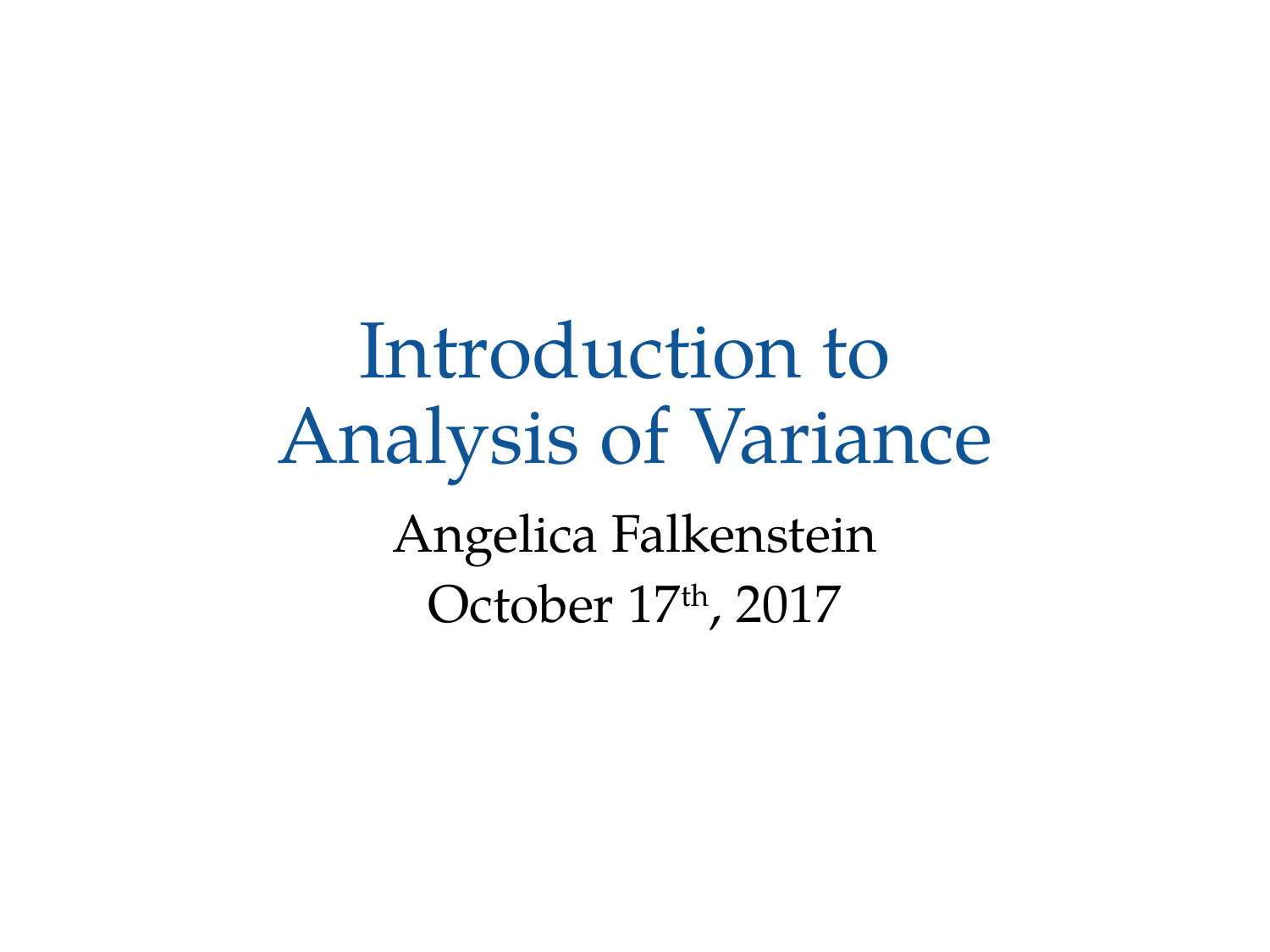

# Introduction to Analysis of Variance
Angelica Falkenstein
October 17th, 2017